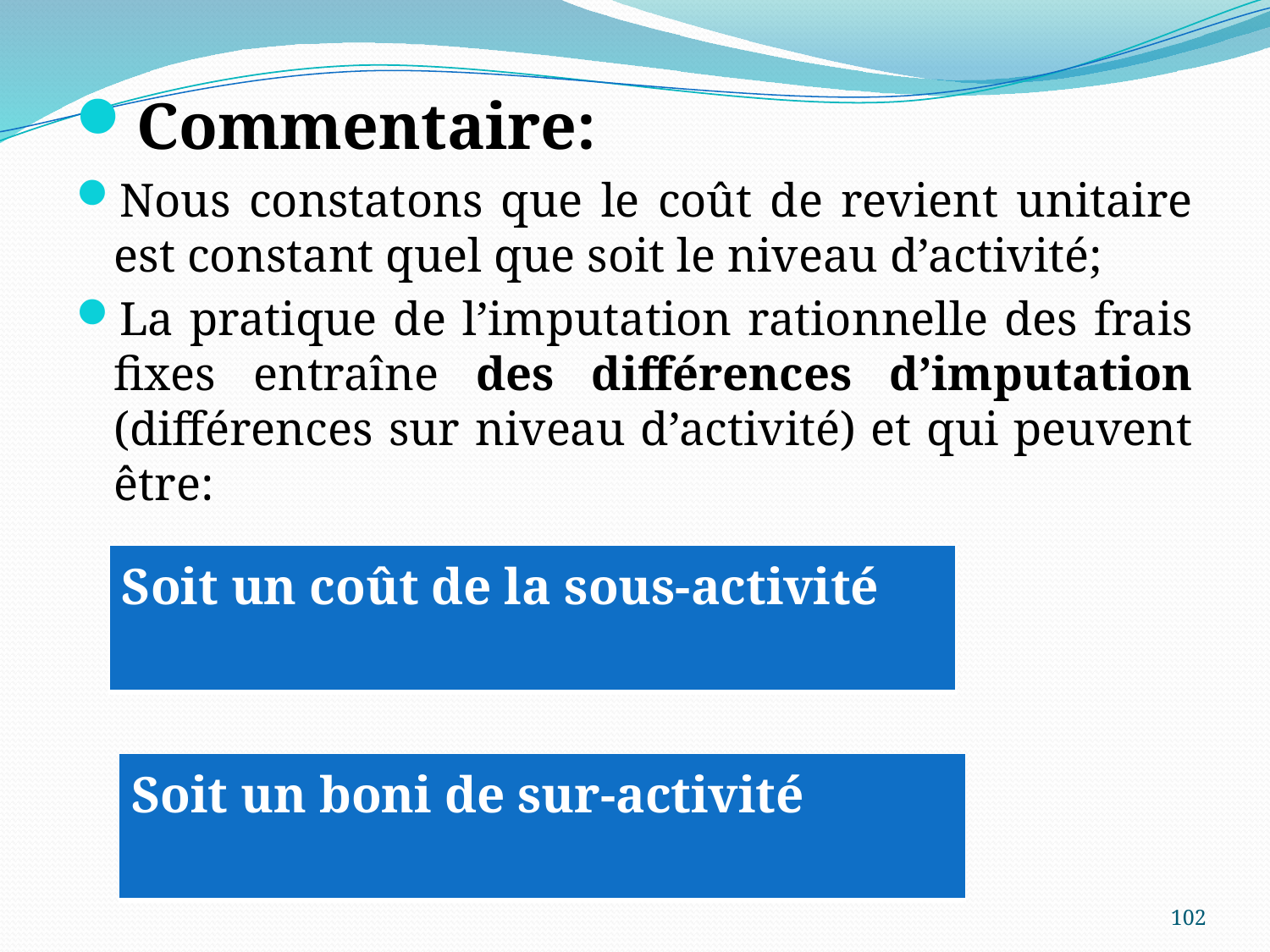

Commentaire:
Nous constatons que le coût de revient unitaire est constant quel que soit le niveau d’activité;
La pratique de l’imputation rationnelle des frais fixes entraîne des différences d’imputation (différences sur niveau d’activité) et qui peuvent être:

| Soit un coût de la sous-activité |
| --- |
| Soit un boni de sur-activité |
| --- |
102